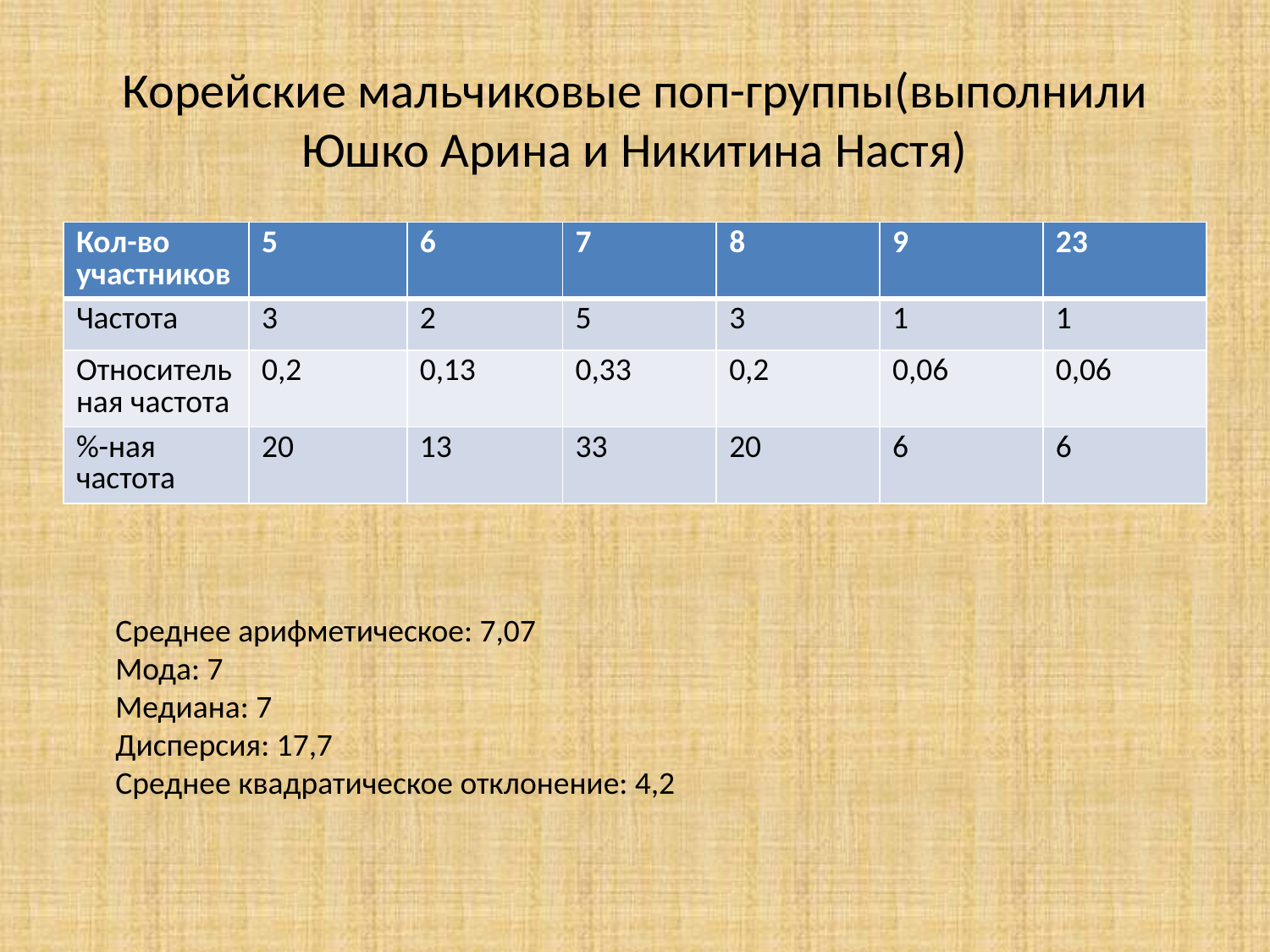

# Корейские мальчиковые поп-группы(выполнили Юшко Арина и Никитина Настя)
| Кол-во участников | 5 | 6 | 7 | 8 | 9 | 23 |
| --- | --- | --- | --- | --- | --- | --- |
| Частота | 3 | 2 | 5 | 3 | 1 | 1 |
| Относительная частота | 0,2 | 0,13 | 0,33 | 0,2 | 0,06 | 0,06 |
| %-ная частота | 20 | 13 | 33 | 20 | 6 | 6 |
Среднее арифметическое: 7,07
Мода: 7
Медиана: 7
Дисперсия: 17,7
Среднее квадратическое отклонение: 4,2